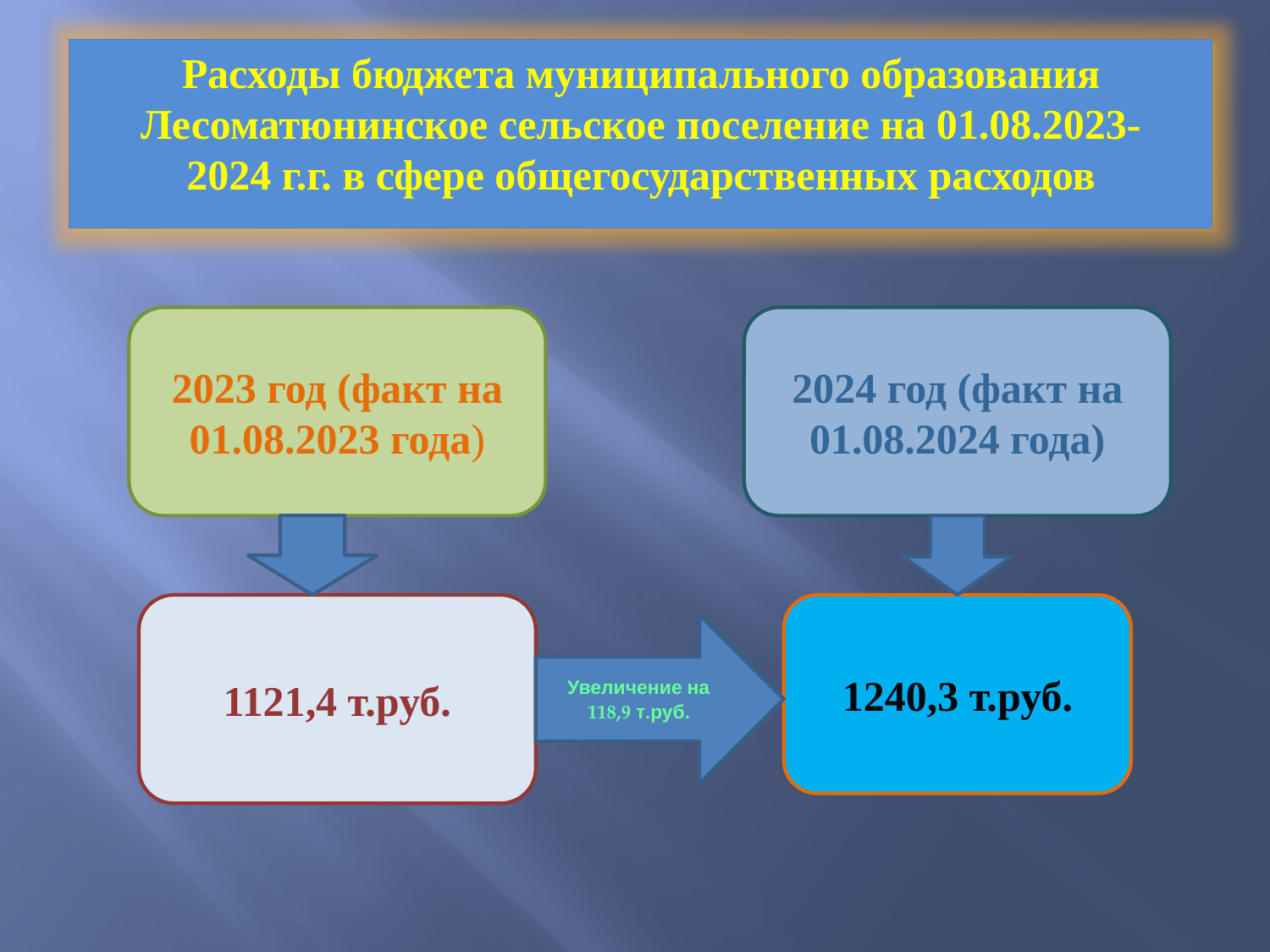

Расходы бюджета муниципального образования Лесоматюнинское сельское поселение на 01.08.2023-
2024 г.г. в сфере общегосударственных расходов
2023 год (факт на 01.08.2023 года)
2024 год (факт на 01.08.2024 года)

1121,4 т.руб.
1240,3 т.руб.
Увеличение на 118,9 т.руб.